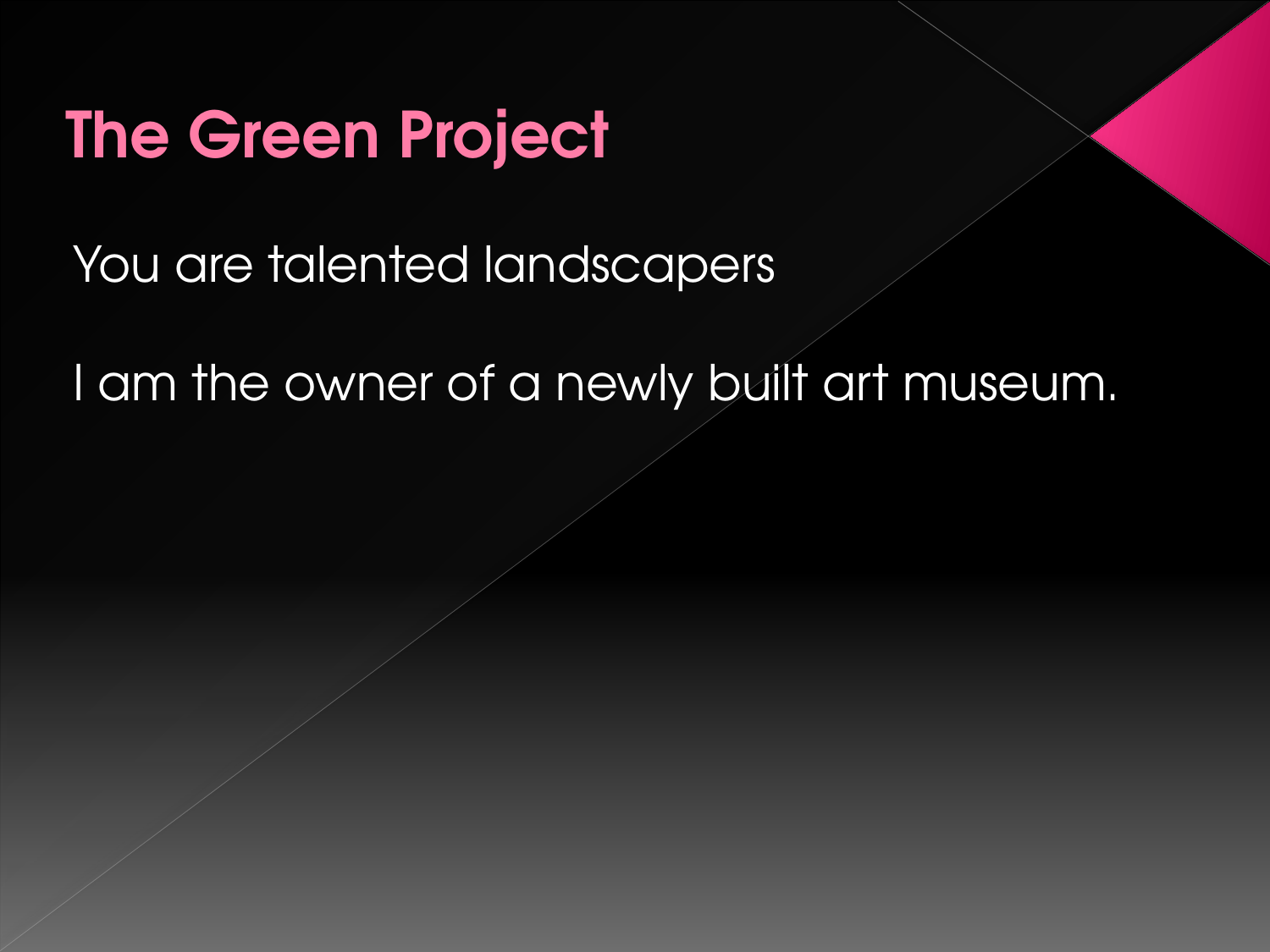

# The Green Project
You are talented landscapers
I am the owner of a newly built art museum.